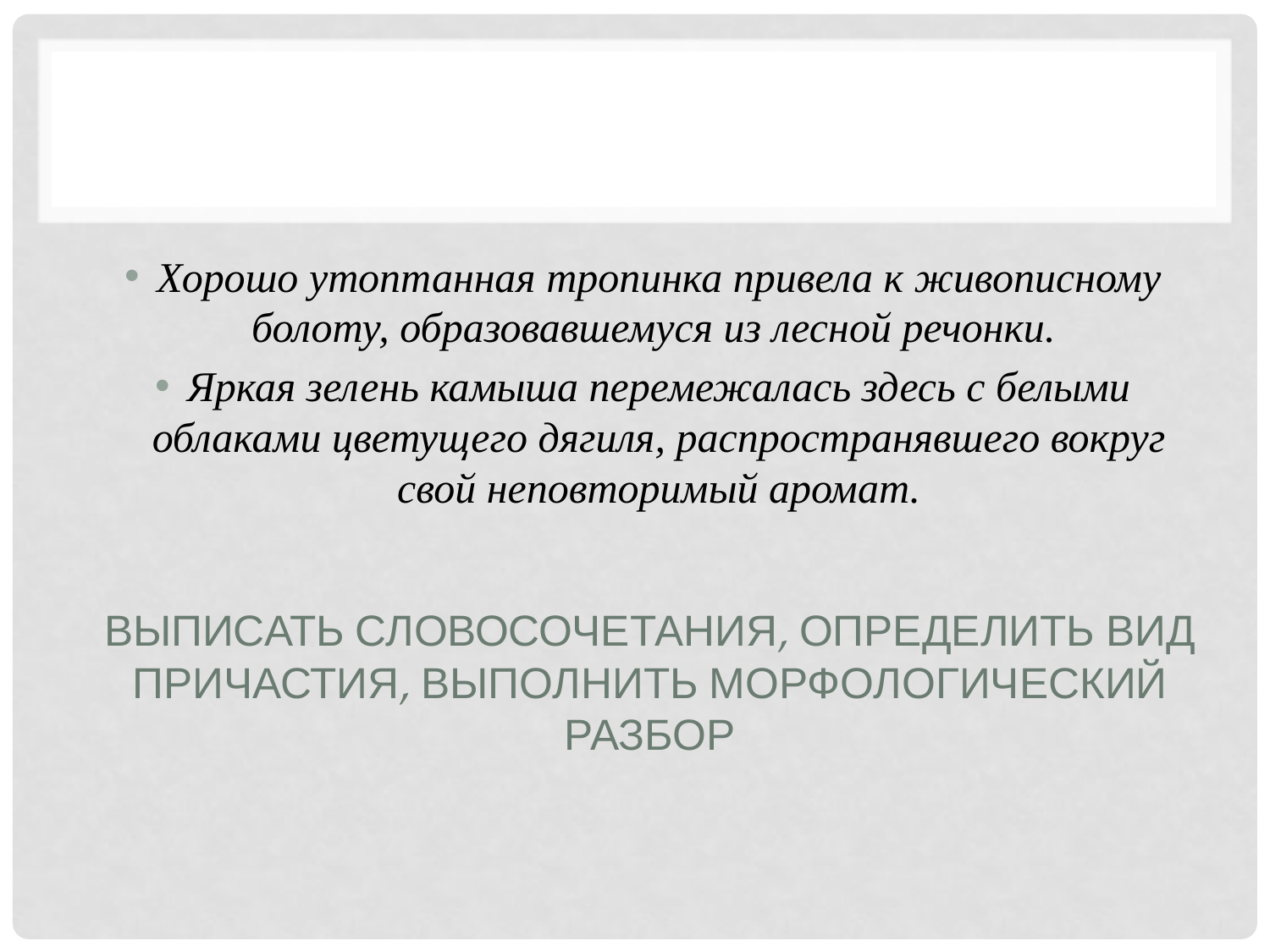

Хорошо утоптанная тропинка привела к живописному болоту, образовавшемуся из лесной речонки.
Яркая зелень камыша перемежалась здесь с белыми облаками цветущего дягиля, распространявшего вокруг свой неповторимый аромат.
# Выписать словосочетания, определить вид причастия, выполнить морфологический разбор